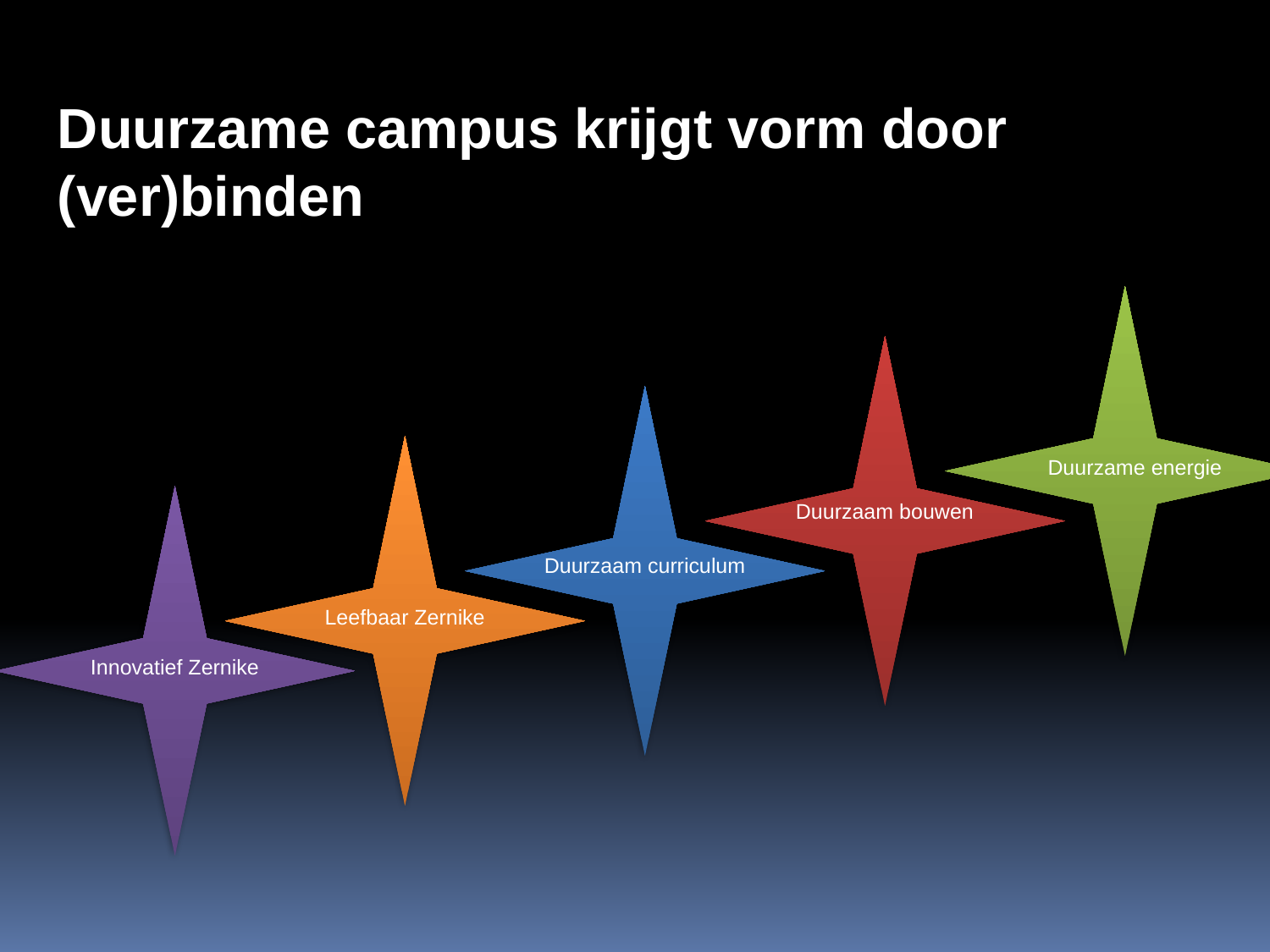

Duurzame campus krijgt vorm door (ver)binden

Duurzame energie

Duurzaam bouwen
Duurzaam curriculum
Leefbaar Zernike
Innovatief Zernike